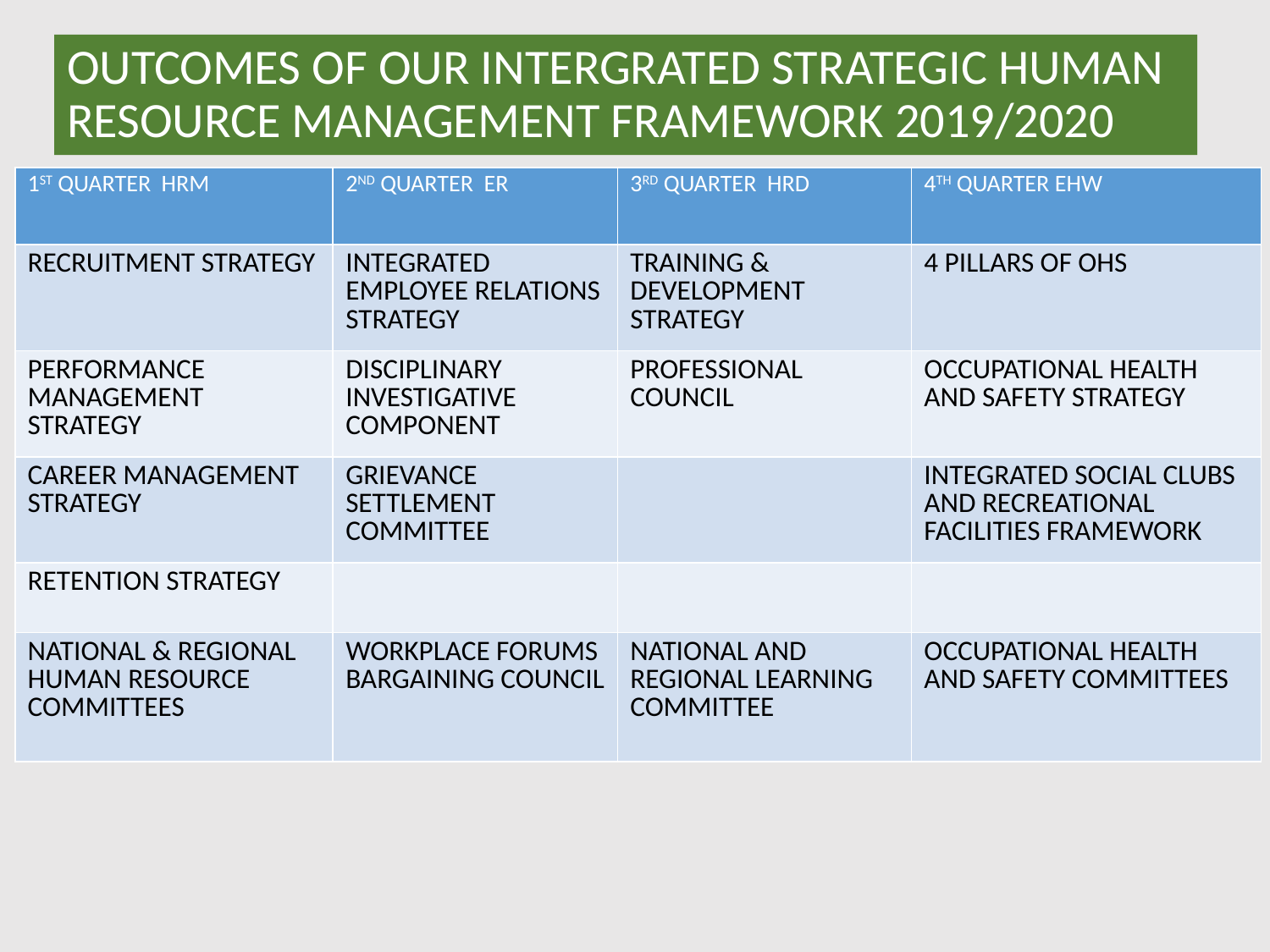

# OUTCOMES OF OUR INTERGRATED STRATEGIC HUMAN RESOURCE MANAGEMENT FRAMEWORK 2019/2020
| 1ST QUARTER HRM | 2ND QUARTER ER | 3RD QUARTER HRD | 4TH QUARTER EHW |
| --- | --- | --- | --- |
| RECRUITMENT STRATEGY | INTEGRATED EMPLOYEE RELATIONS STRATEGY | TRAINING & DEVELOPMENT STRATEGY | 4 PILLARS OF OHS |
| PERFORMANCE MANAGEMENT STRATEGY | DISCIPLINARY INVESTIGATIVE COMPONENT | PROFESSIONAL COUNCIL | OCCUPATIONAL HEALTH AND SAFETY STRATEGY |
| CAREER MANAGEMENT STRATEGY | GRIEVANCE SETTLEMENT COMMITTEE |  | INTEGRATED SOCIAL CLUBS AND RECREATIONAL FACILITIES FRAMEWORK |
| RETENTION STRATEGY |  |  |  |
| NATIONAL & REGIONAL HUMAN RESOURCE COMMITTEES | WORKPLACE FORUMS BARGAINING COUNCIL | NATIONAL AND REGIONAL LEARNING COMMITTEE | OCCUPATIONAL HEALTH AND SAFETY COMMITTEES |